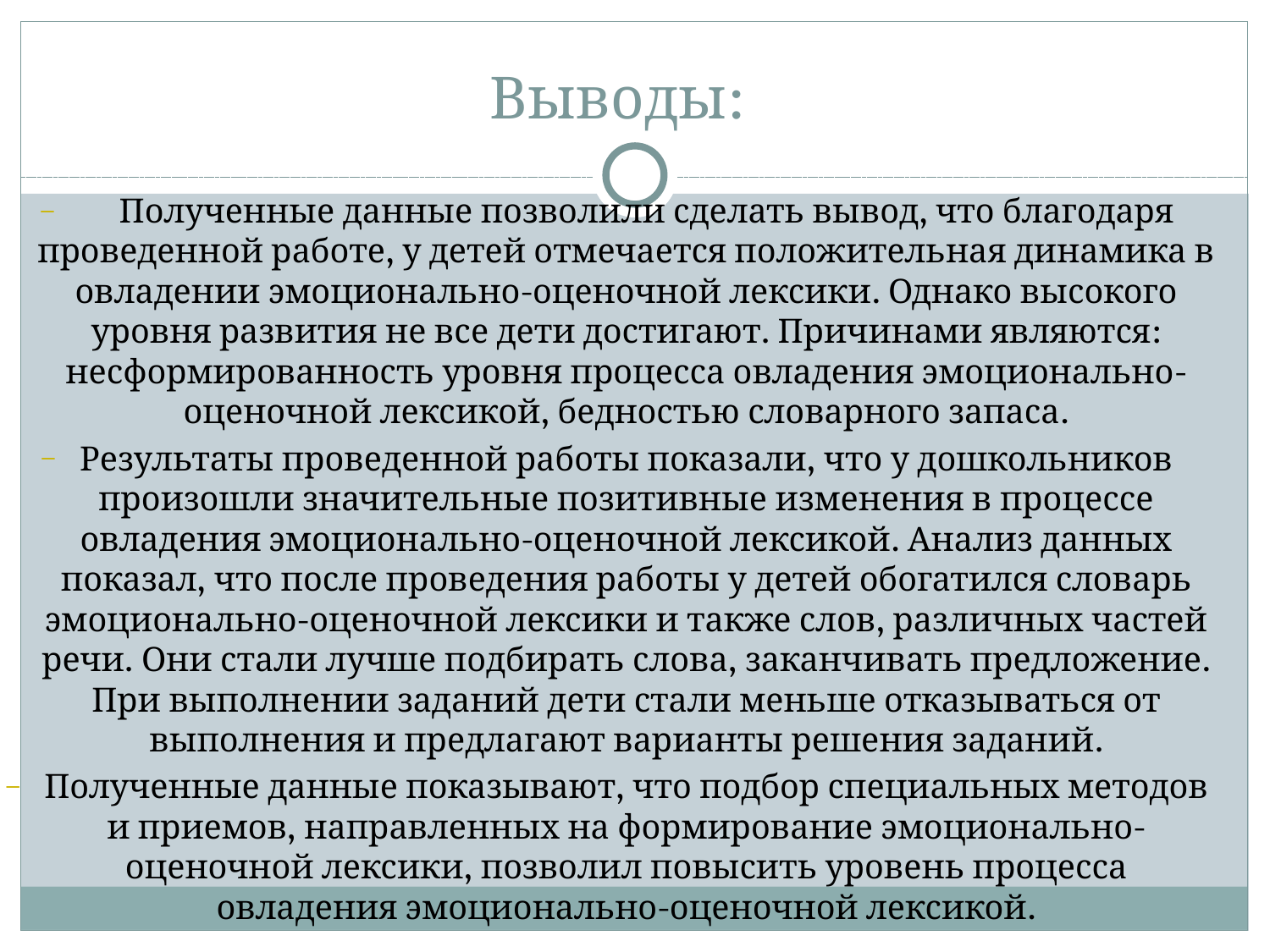

Выводы:

     Полученные данные позволили сделать вывод, что благодаря проведенной работе, у детей отмечается положительная динамика в овладении эмоционально-оценочной лексики. Однако высокого уровня развития не все дети достигают. Причинами являются: несформированность уровня процесса овладения эмоционально-оценочной лексикой, бедностью словарного запаса.
Результаты проведенной работы показали, что у дошкольников произошли значительные позитивные изменения в процессе овладения эмоционально-оценочной лексикой. Анализ данных показал, что после проведения работы у детей обогатился словарь эмоционально-оценочной лексики и также слов, различных частей речи. Они стали лучше подбирать слова, заканчивать предложение. При выполнении заданий дети стали меньше отказываться от выполнения и предлагают варианты решения заданий.
Полученные данные показывают, что подбор специальных методов и приемов, направленных на формирование эмоционально-оценочной лексики, позволил повысить уровень процесса овладения эмоционально-оценочной лексикой.